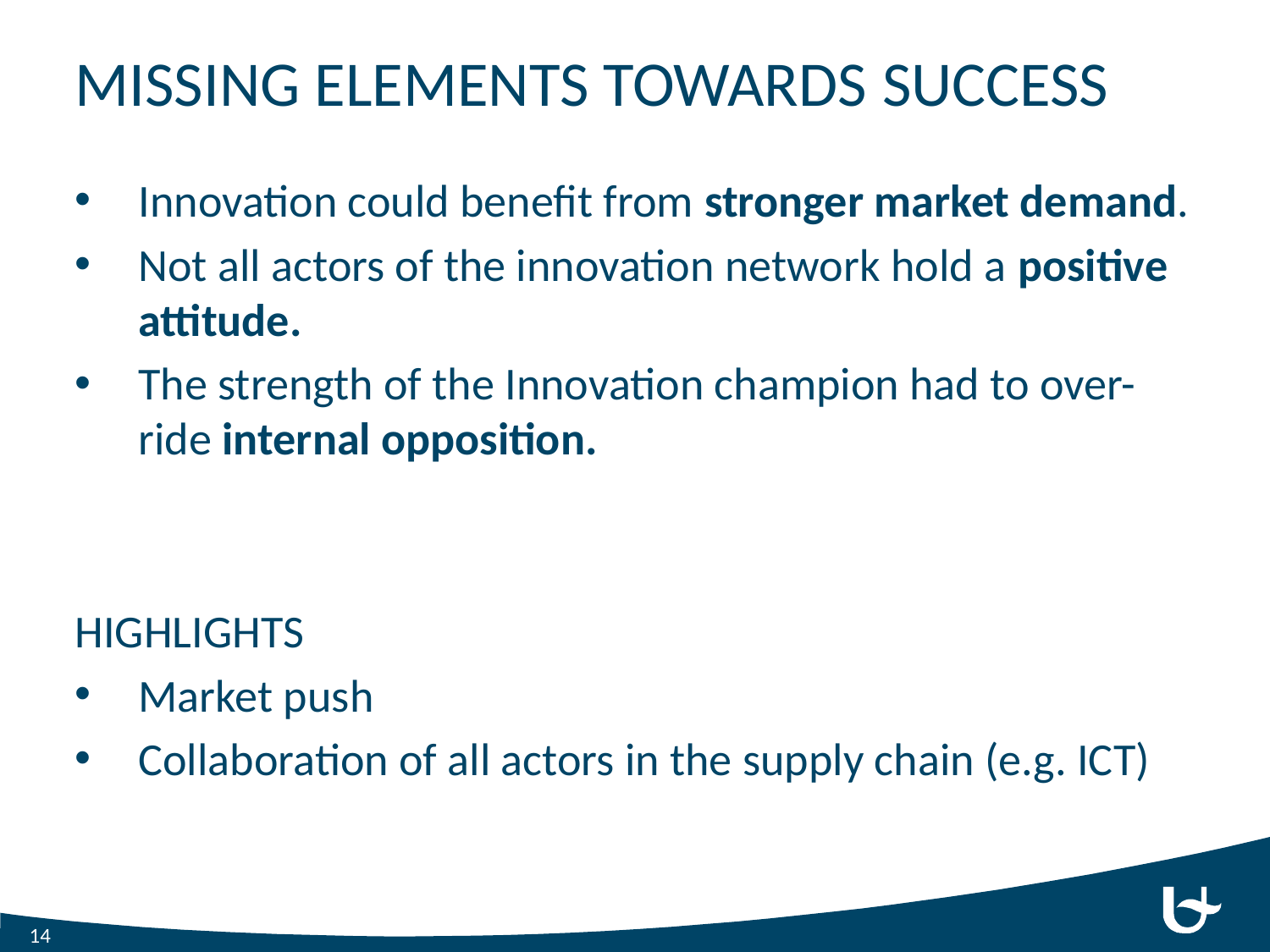

# MISSING ELEMENTS TOWARDS SUCCESS
Innovation could benefit from stronger market demand.
Not all actors of the innovation network hold a positive attitude.
The strength of the Innovation champion had to over-ride internal opposition.

HIGHLIGHTS
Market push
Collaboration of all actors in the supply chain (e.g. ICT)

14